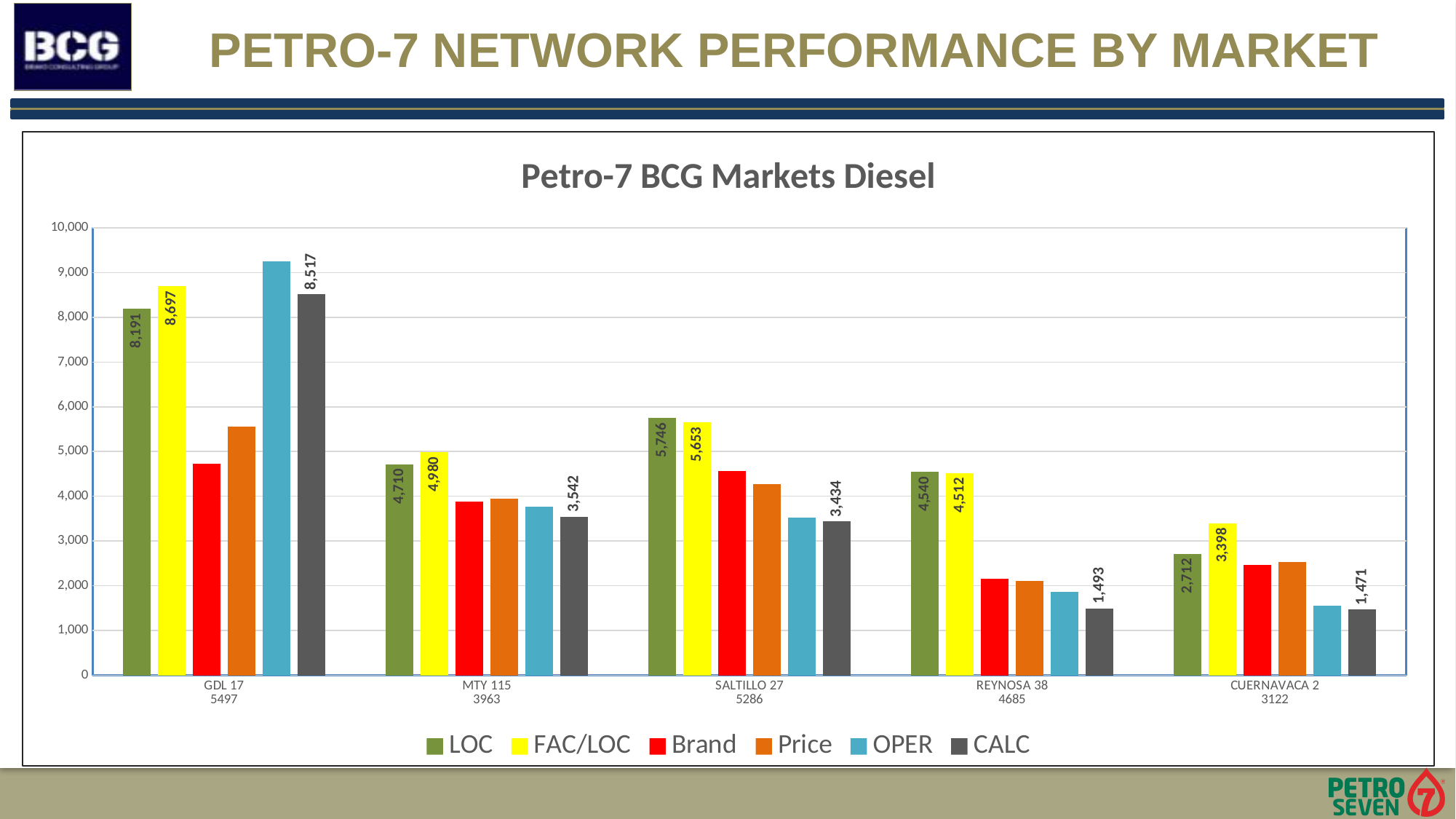

# Petro-7 network performance by market

### Chart: Petro-7 BCG Markets Diesel

| Category | LOC | FAC/LOC | Brand | Price | OPER | CALC |
|---|---|---|---|---|---|---|
| GDL 17
5497 | 8191.0 | 8697.0 | 4720.0 | 5556.0 | 9254.0 | 8517.0 |
| MTY 115
3963 | 4710.0 | 4980.0 | 3880.0 | 3945.0 | 3765.0 | 3542.0 |
| SALTILLO 27
5286 | 5746.0 | 5653.0 | 4557.0 | 4265.0 | 3521.0 | 3434.0 |
| REYNOSA 38
4685 | 4540.0 | 4512.0 | 2149.0 | 2111.0 | 1867.0 | 1493.0 |
| CUERNAVACA 2
3122 | 2712.0 | 3398.0 | 2461.0 | 2524.0 | 1553.0 | 1471.0 |